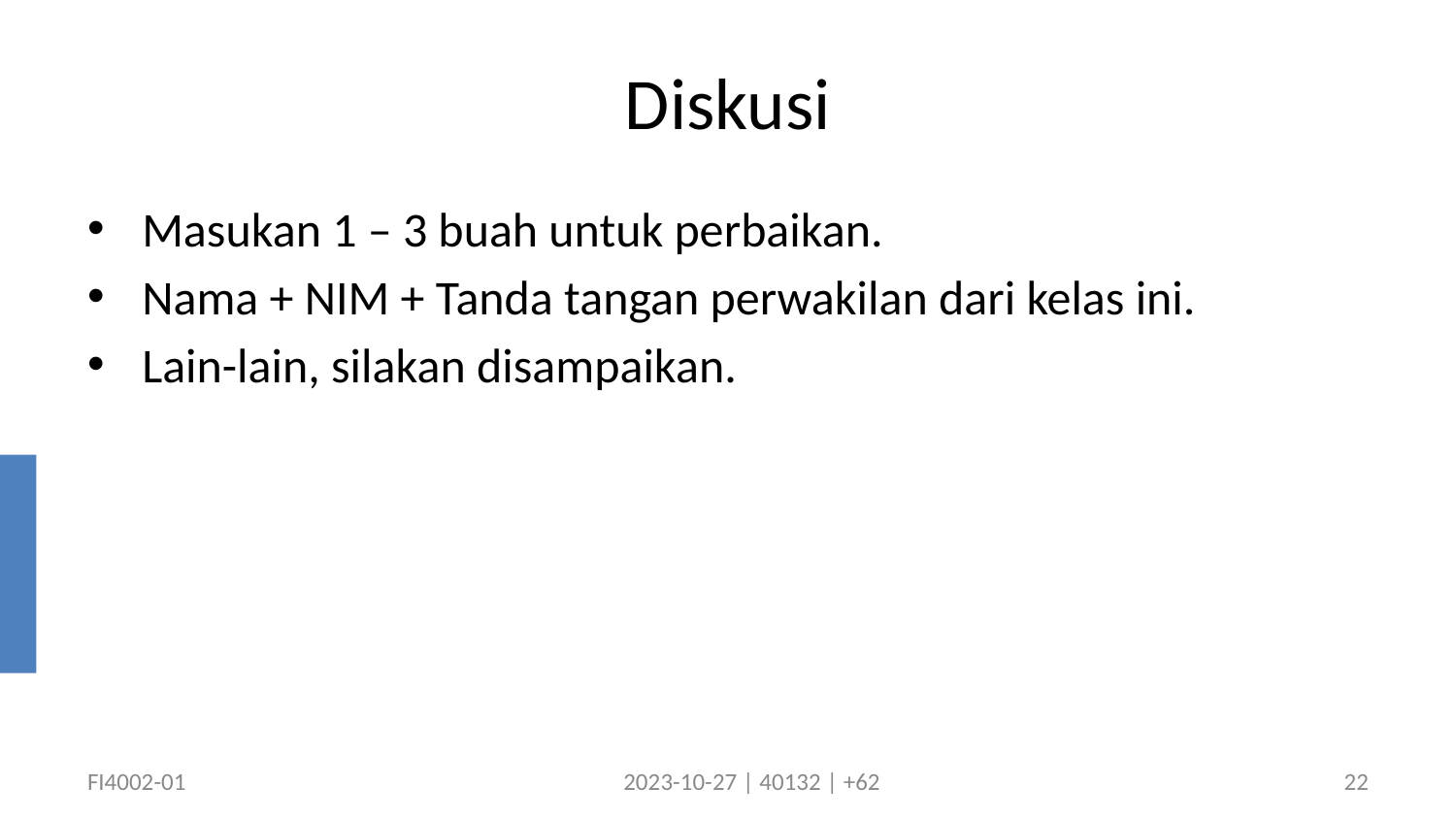

# Diskusi
Masukan 1 – 3 buah untuk perbaikan.
Nama + NIM + Tanda tangan perwakilan dari kelas ini.
Lain-lain, silakan disampaikan.

FI4002-01
2023-10-27 | 40132 | +62
22